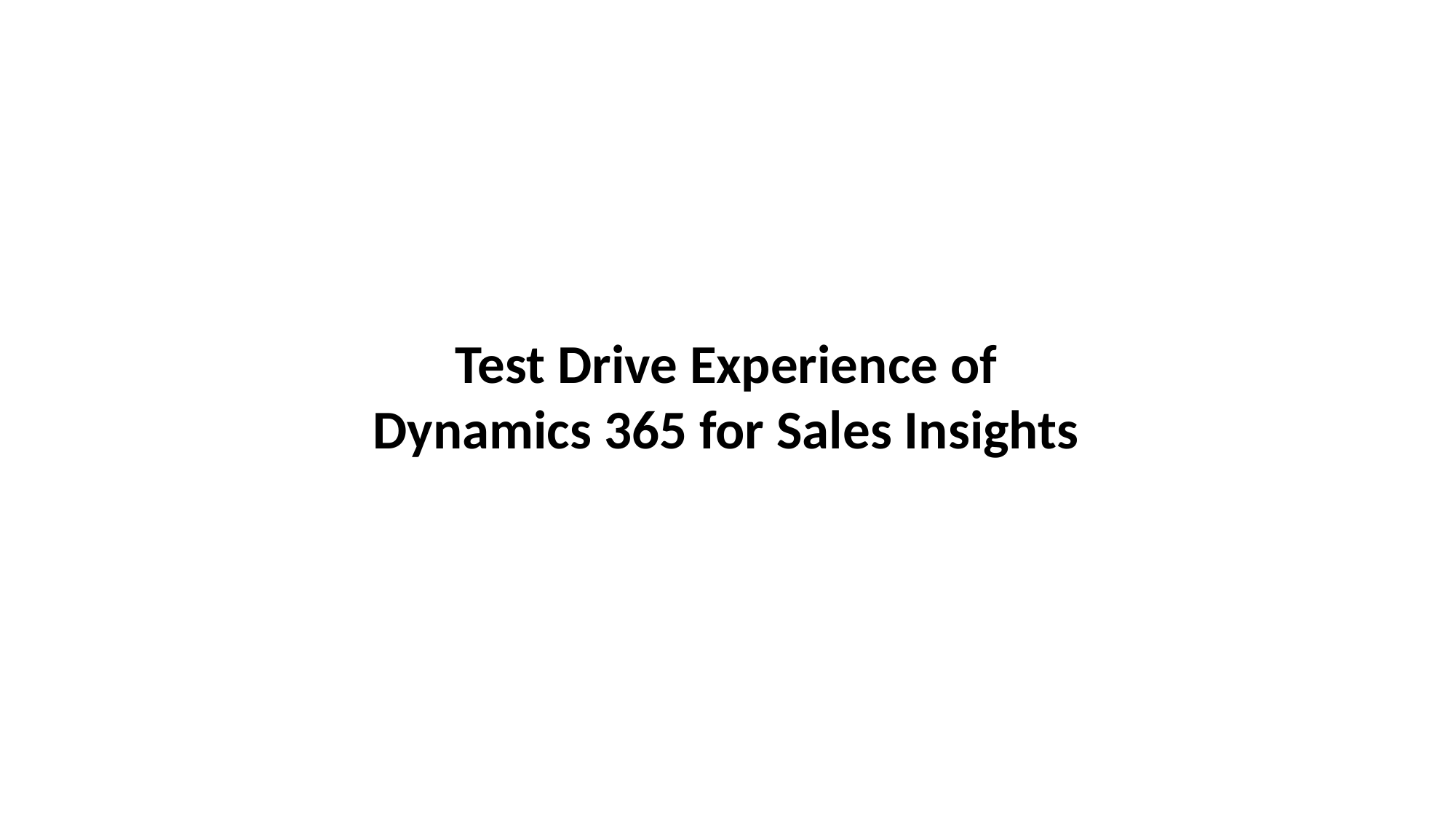

Test Drive Experience of
Dynamics 365 for Sales Insights